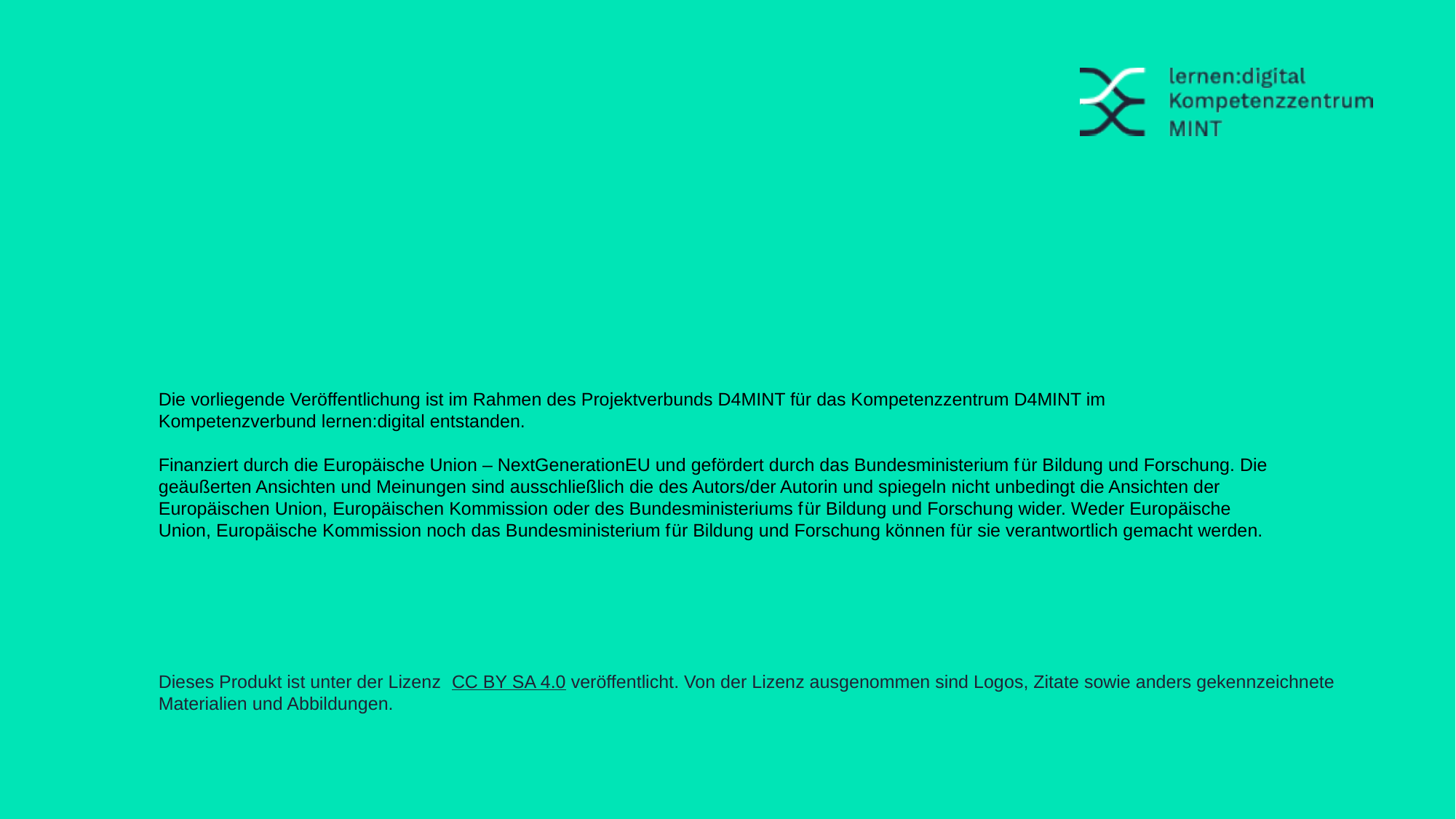

Die vorliegende Veröffentlichung ist im Rahmen des Projektverbunds D4MINT für das Kompetenzzentrum D4MINT im Kompetenzverbund lernen:digital entstanden.

Finanziert durch die Europäische Union – NextGenerationEU und gefördert durch das Bundesministerium für Bildung und Forschung. Die geäußerten Ansichten und Meinungen sind ausschließlich die des Autors/der Autorin und spiegeln nicht unbedingt die Ansichten der Europäischen Union, Europäischen Kommission oder des Bundesministeriums für Bildung und Forschung wider. Weder Europäische Union, Europäische Kommission noch das Bundesministerium für Bildung und Forschung können für sie verantwortlich gemacht werden.
Dieses Produkt ist unter der Lizenz  CC BY SA 4.0 veröffentlicht. Von der Lizenz ausgenommen sind Logos, Zitate sowie anders gekennzeichnete Materialien und Abbildungen.